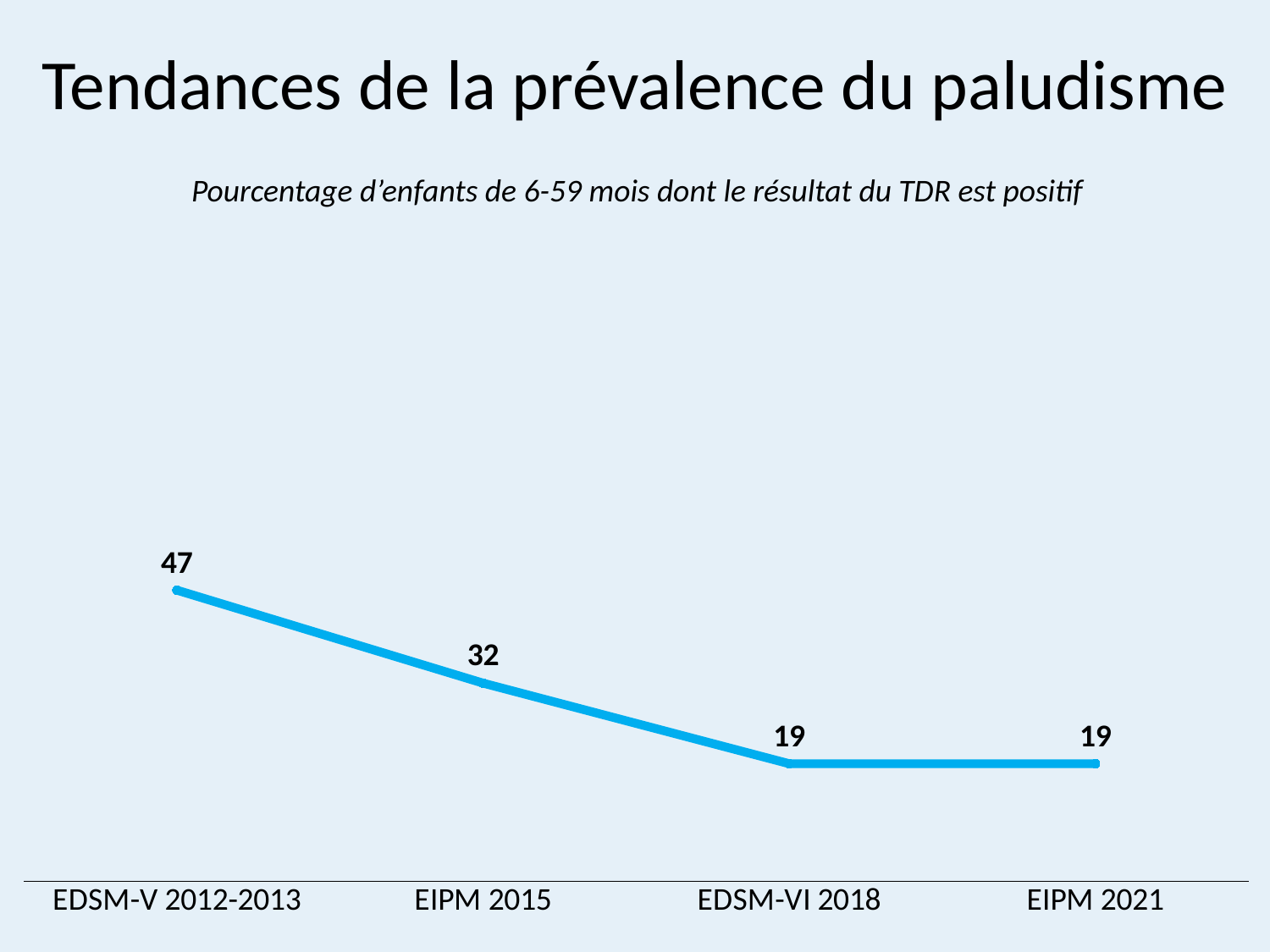

# Tendances de la prévalence du paludisme
Pourcentage d’enfants de 6-59 mois dont le résultat du TDR est positif

### Chart

| Category | Series 1 |
|---|---|
| EDSM-V 2012-2013 | 47.0 |
| EIPM 2015 | 32.0 |
| EDSM-VI 2018 | 19.0 |
| EIPM 2021 | 19.0 |